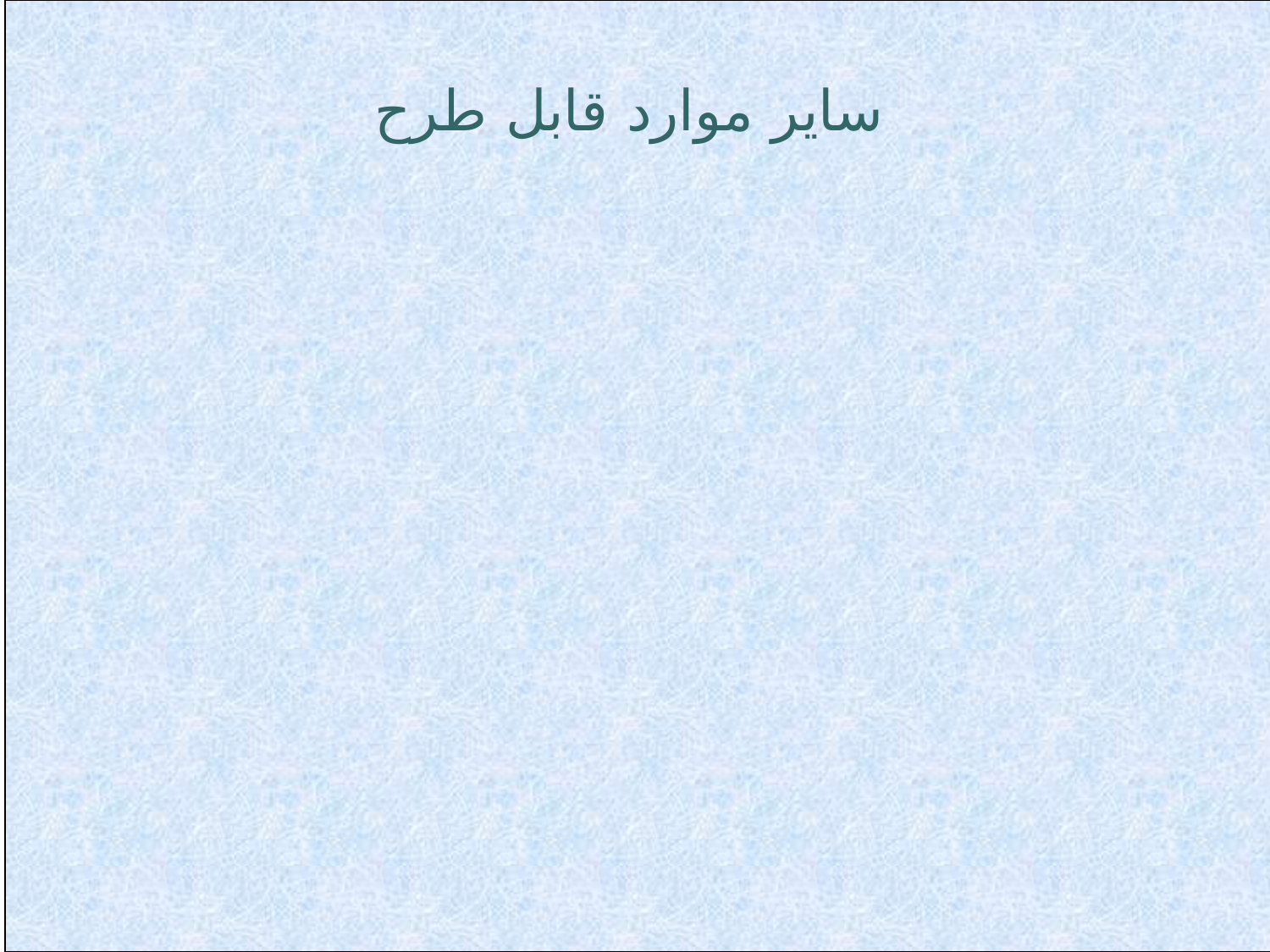

سایر موارد قابل طرح
# Appropriate Use of Images